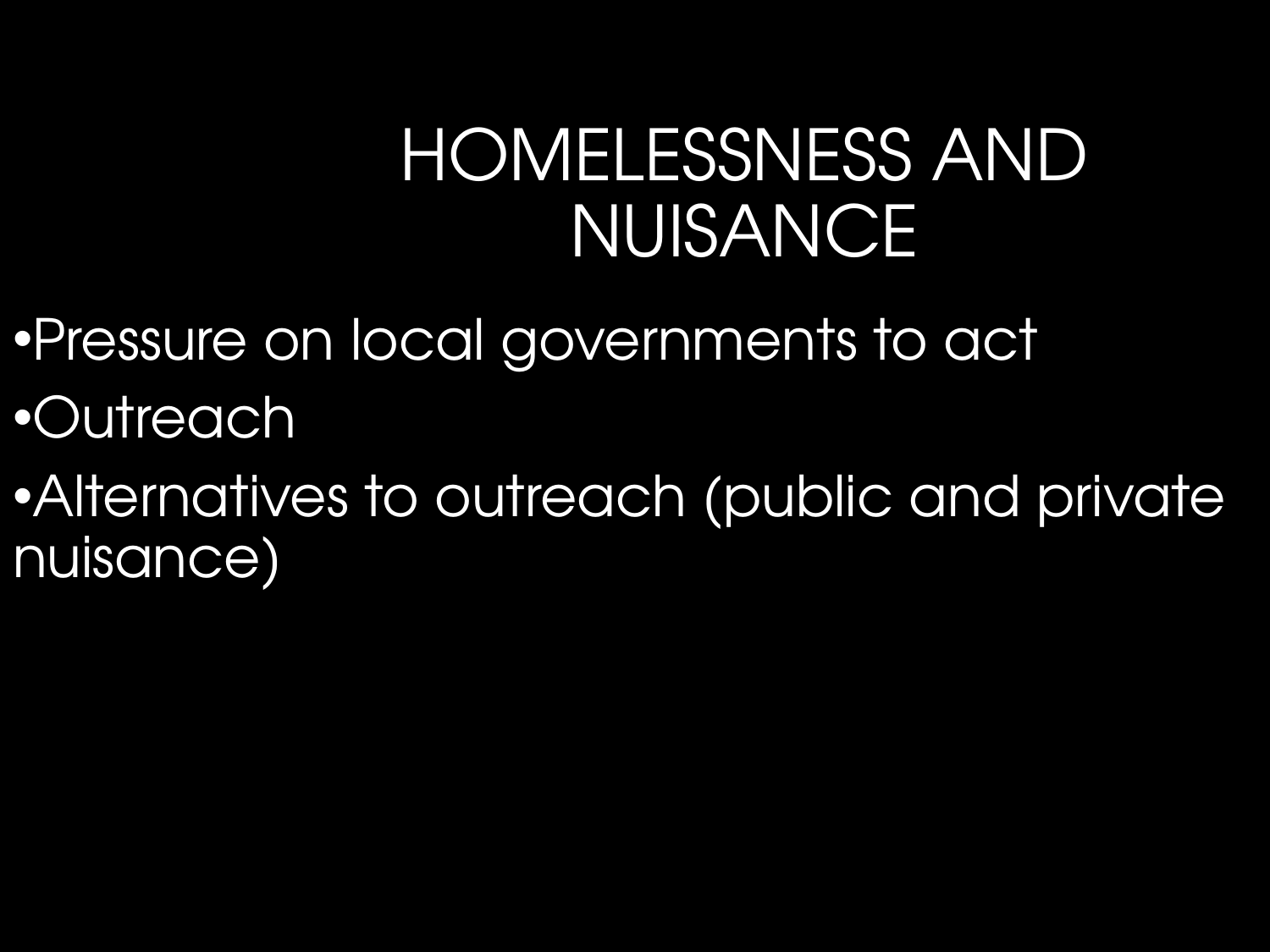

# Homelessness and Nuisance
Pressure on local governments to act
Outreach
Alternatives to outreach (public and private nuisance)